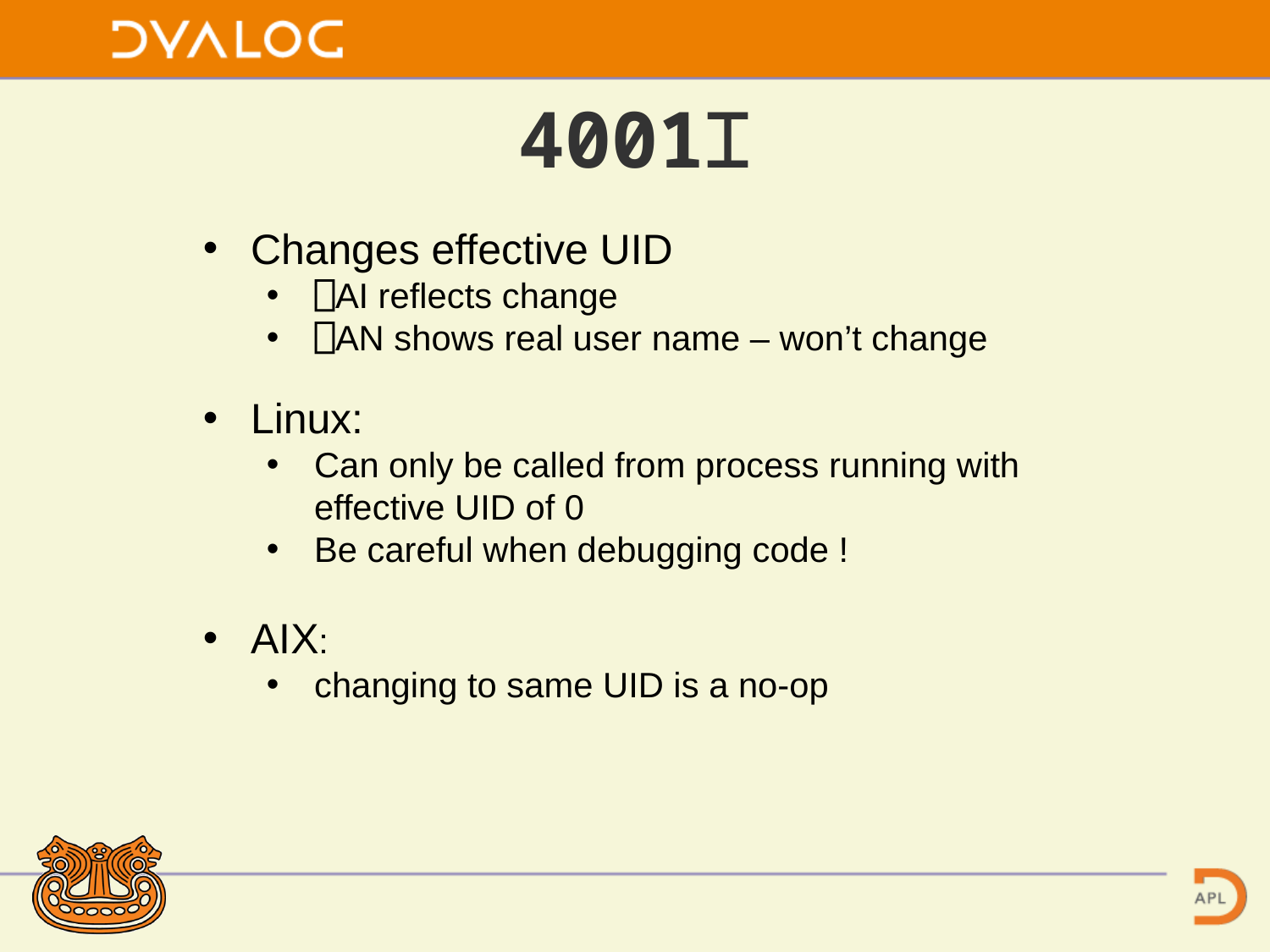

# 4001⌶
Changes effective UID
⎕AI reflects change
⎕AN shows real user name – won’t change

Linux:
Can only be called from process running with effective UID of 0
Be careful when debugging code !

AIX:
changing to same UID is a no-op